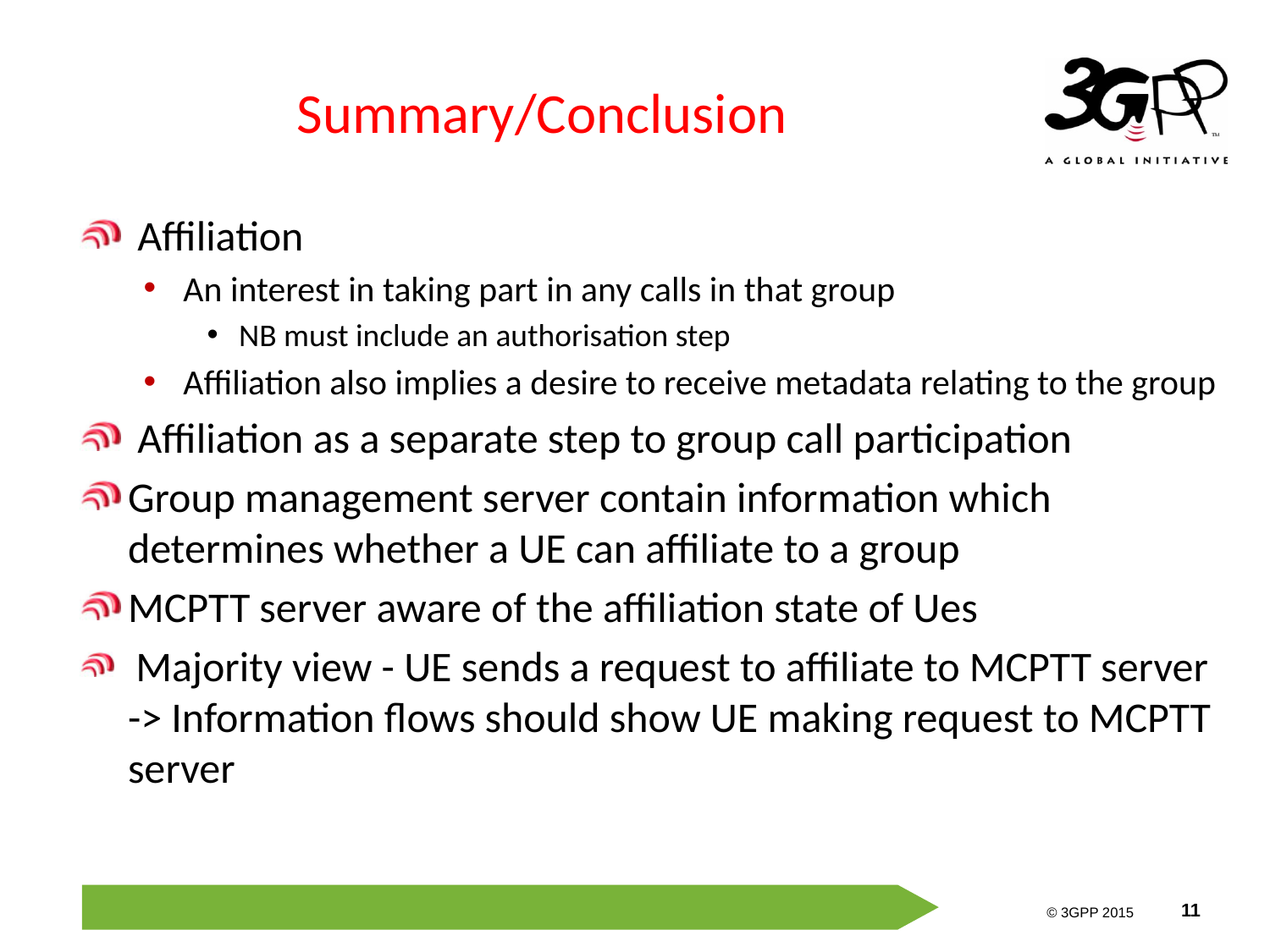

# Summary/Conclusion
 Affiliation
An interest in taking part in any calls in that group
NB must include an authorisation step
Affiliation also implies a desire to receive metadata relating to the group
 Affiliation as a separate step to group call participation
Group management server contain information which determines whether a UE can affiliate to a group
MCPTT server aware of the affiliation state of Ues
 Majority view - UE sends a request to affiliate to MCPTT server -> Information flows should show UE making request to MCPTT server